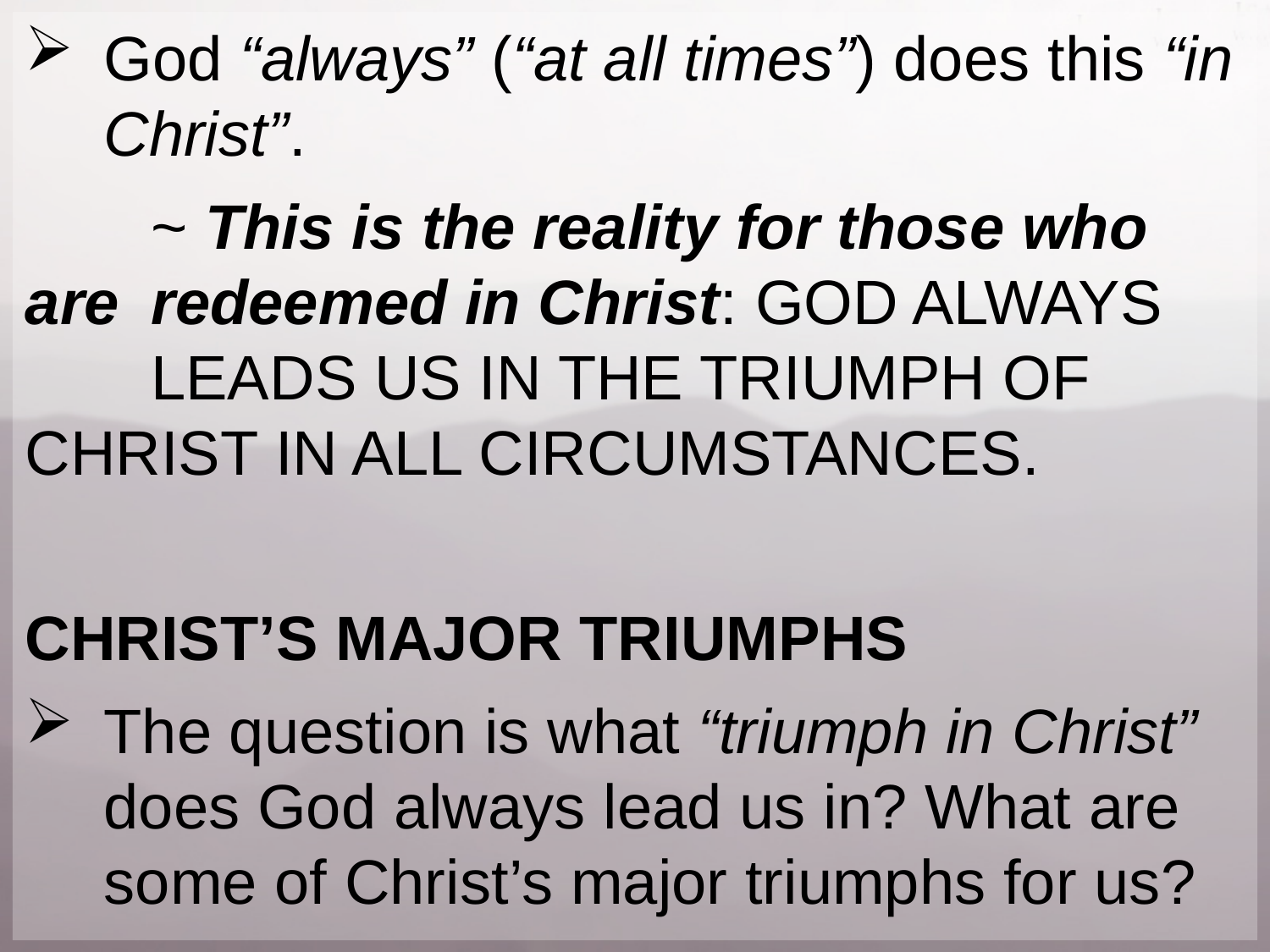

God “always” (“at all times”) does this “in Christ”.
		~ This is the reality for those who are 					redeemed in Christ: GOD ALWAYS 					LEADS US IN THE TRIUMPH OF 						CHRIST IN ALL CIRCUMSTANCES.

CHRIST’S MAJOR TRIUMPHS
The question is what “triumph in Christ” does God always lead us in? What are some of Christ’s major triumphs for us?